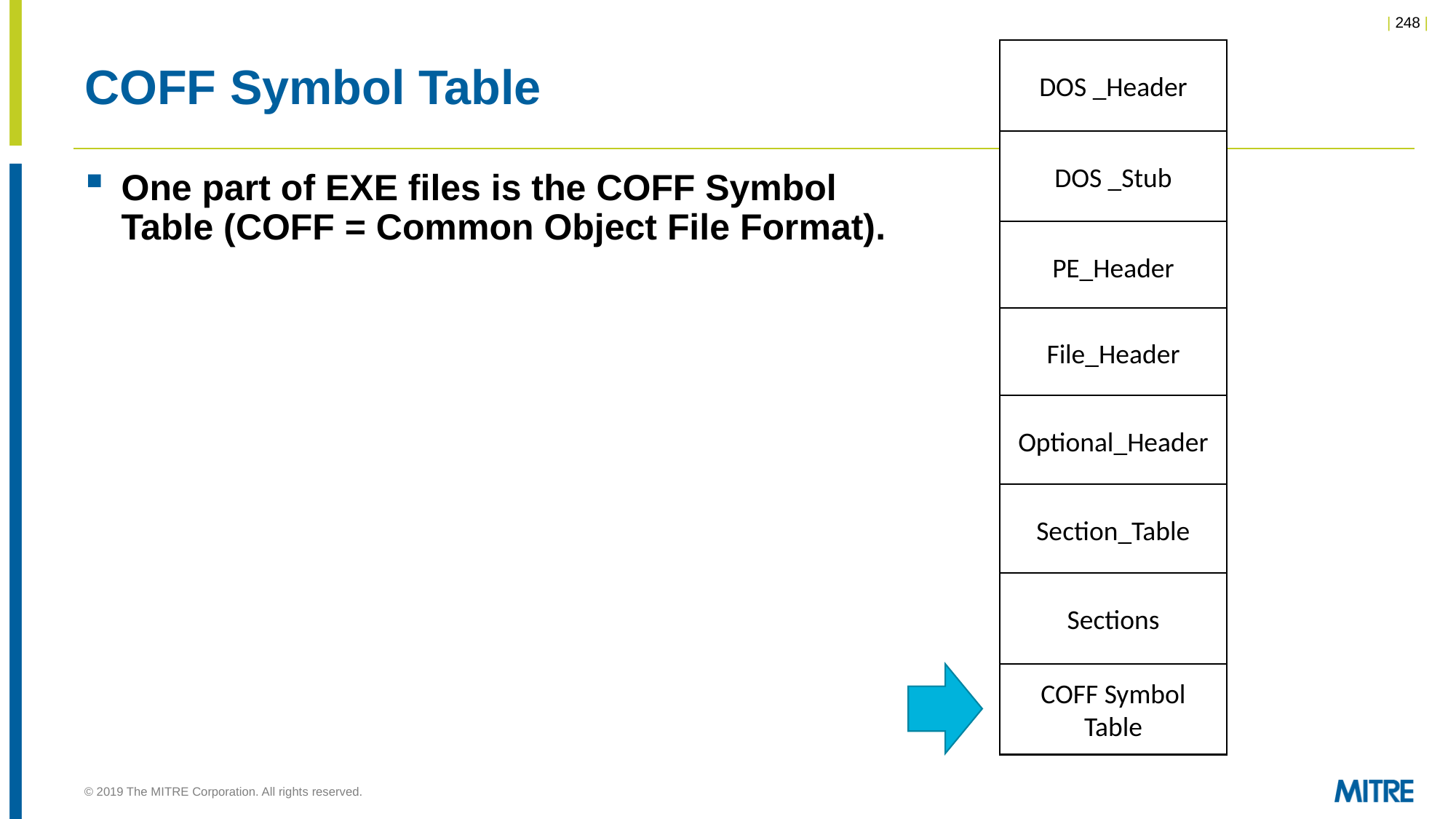

DOS _Header
# COFF Symbol Table
DOS _Stub
One part of EXE files is the COFF Symbol Table (COFF = Common Object File Format).
PE_Header
File_Header
Optional_Header
Section_Table
Sections

COFF Symbol
Table
© 2019 The MITRE Corporation. All rights reserved.